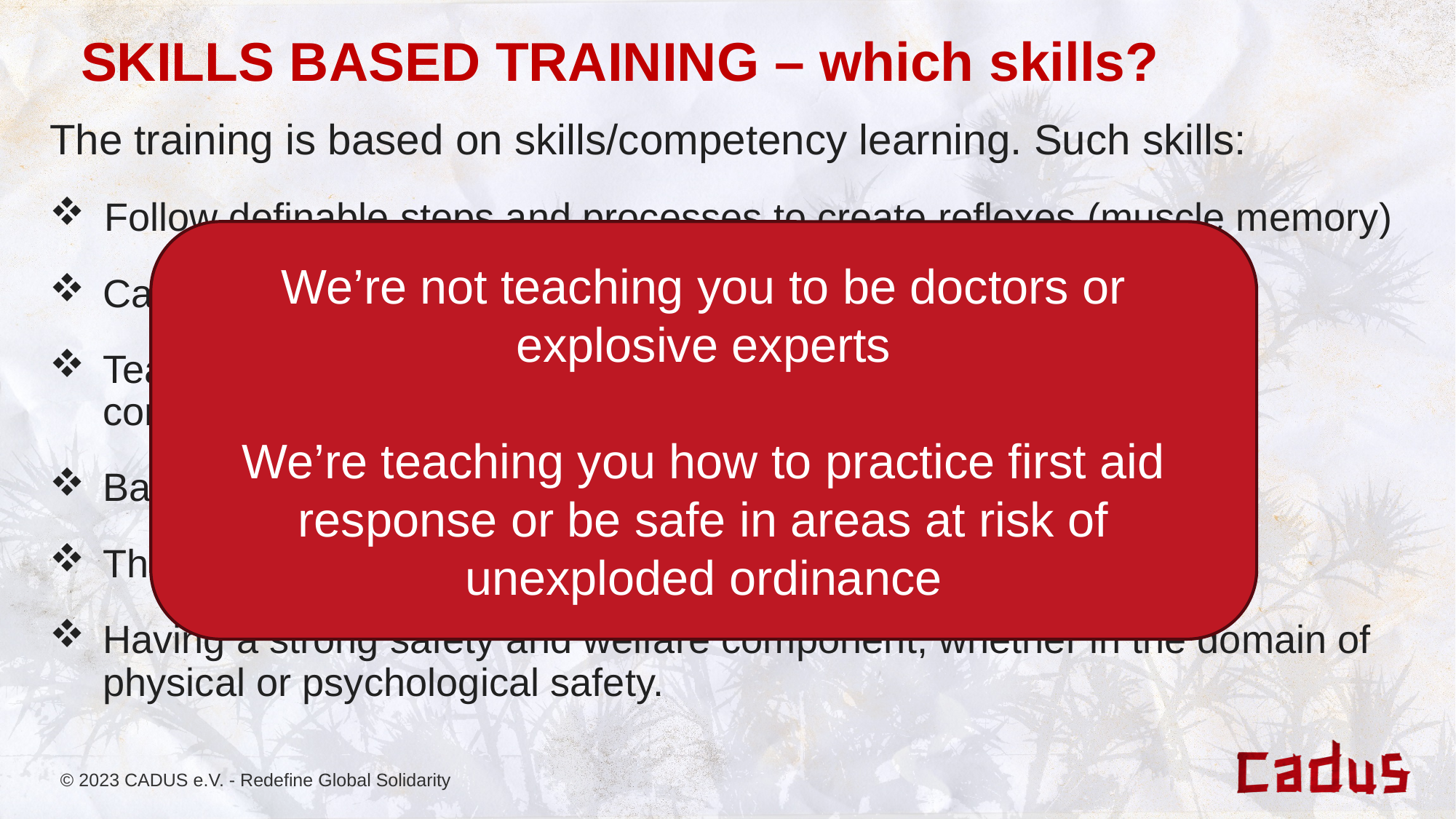

SKILLS BASED TRAINING – which skills?
The training is based on skills/competency learning. Such skills:
Follow definable steps and processes to create reflexes (muscle memory)
Can be performed and assessed methodically
Team oriented, relying on non-technical skills in part, such as communication, teamwork and situational awareness
Based on limited, simple theoretical knowledge
Those with maximal relevance in real life and real world situations
Having a strong safety and welfare component, whether in the domain of physical or psychological safety.
We’re not teaching you to be doctors or explosive experts

We’re teaching you how to practice first aid response or be safe in areas at risk of unexploded ordinance